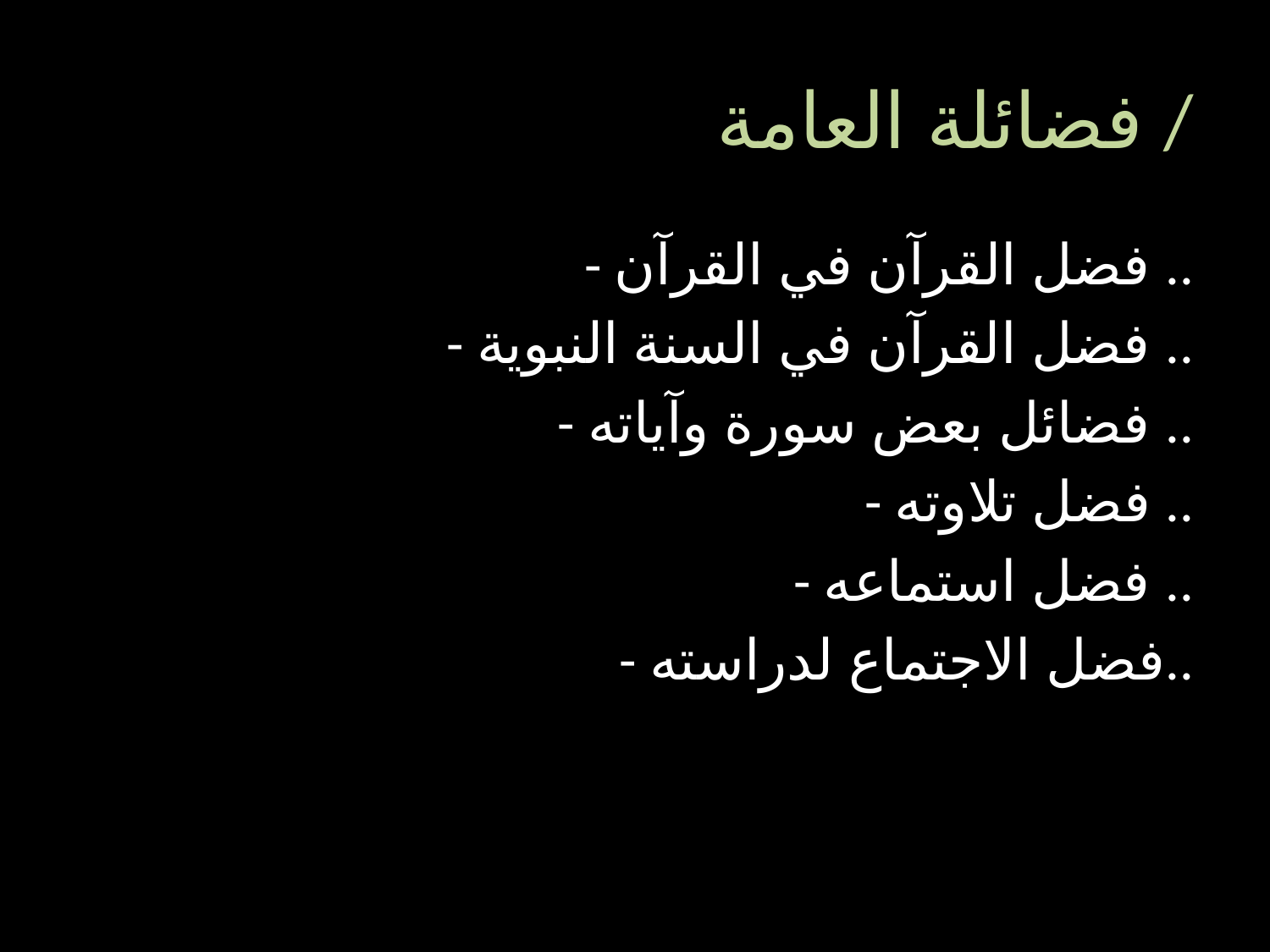

# فضائلة العامة /
- فضل القرآن في القرآن ..
- فضل القرآن في السنة النبوية ..
- فضائل بعض سورة وآياته ..
- فضل تلاوته ..
- فضل استماعه ..
- فضل الاجتماع لدراسته..